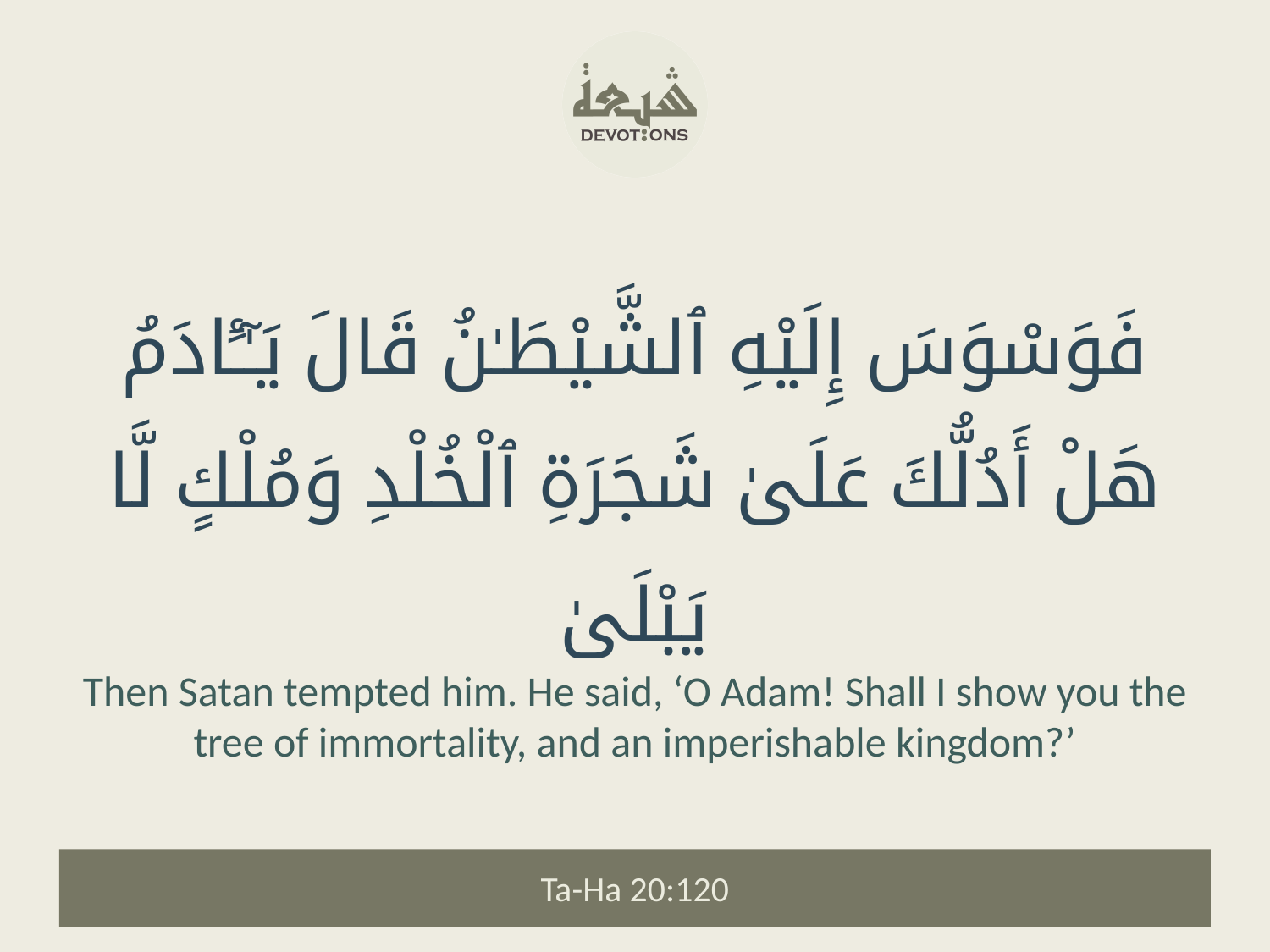

فَوَسْوَسَ إِلَيْهِ ٱلشَّيْطَـٰنُ قَالَ يَـٰٓـَٔادَمُ هَلْ أَدُلُّكَ عَلَىٰ شَجَرَةِ ٱلْخُلْدِ وَمُلْكٍ لَّا يَبْلَىٰ
Then Satan tempted him. He said, ‘O Adam! Shall I show you the tree of immortality, and an imperishable kingdom?’
Ta-Ha 20:120